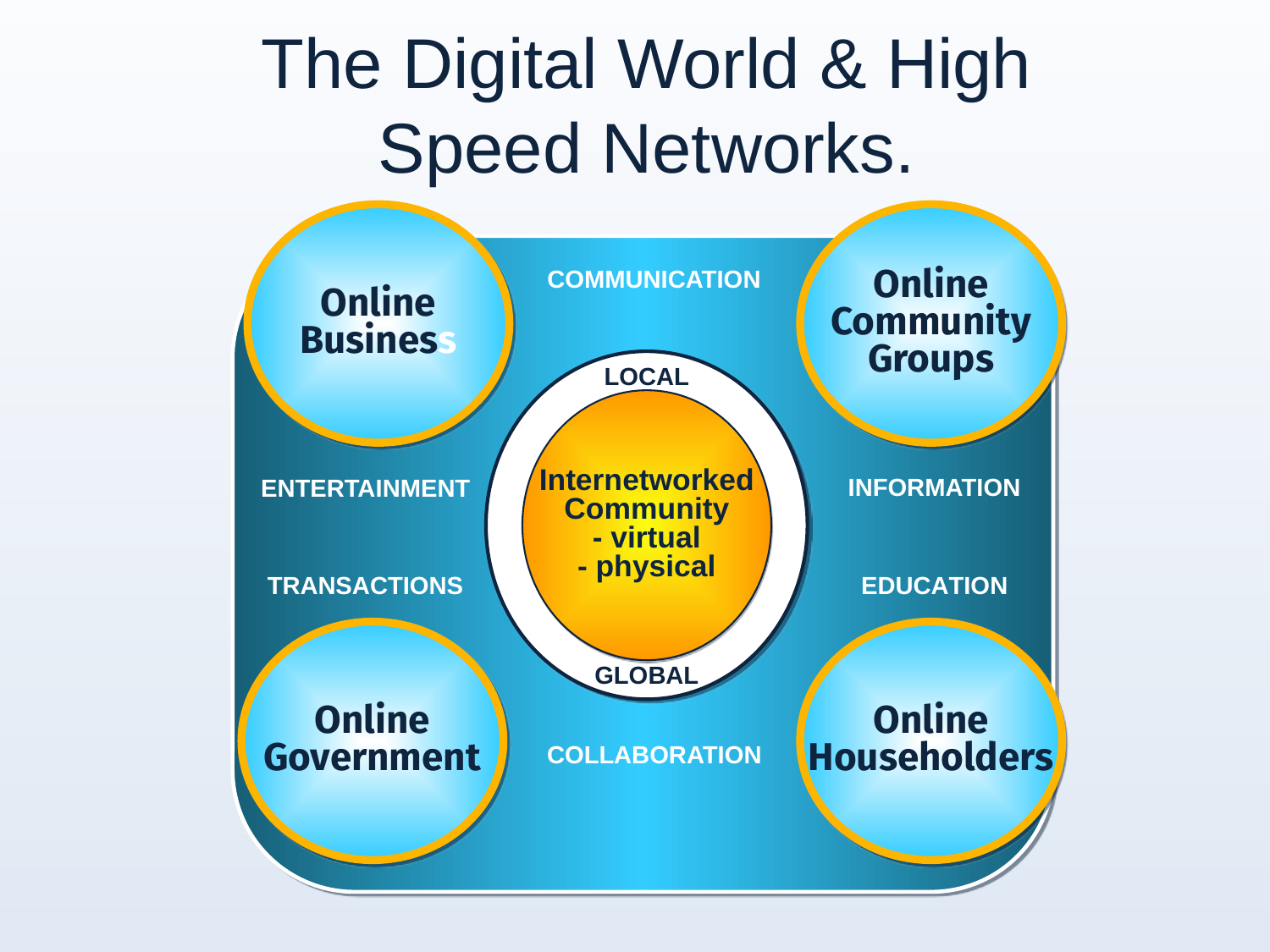

# The Digital World & High Speed Networks.
Online
Business
Online
Community
Groups

COMMUNICATION

LOCAL
Internetworked
Community
- virtual
- physical
INFORMATION
ENTERTAINMENT
TRANSACTIONS
EDUCATION
Online
Government
Online
Householders
GLOBAL
COLLABORATION